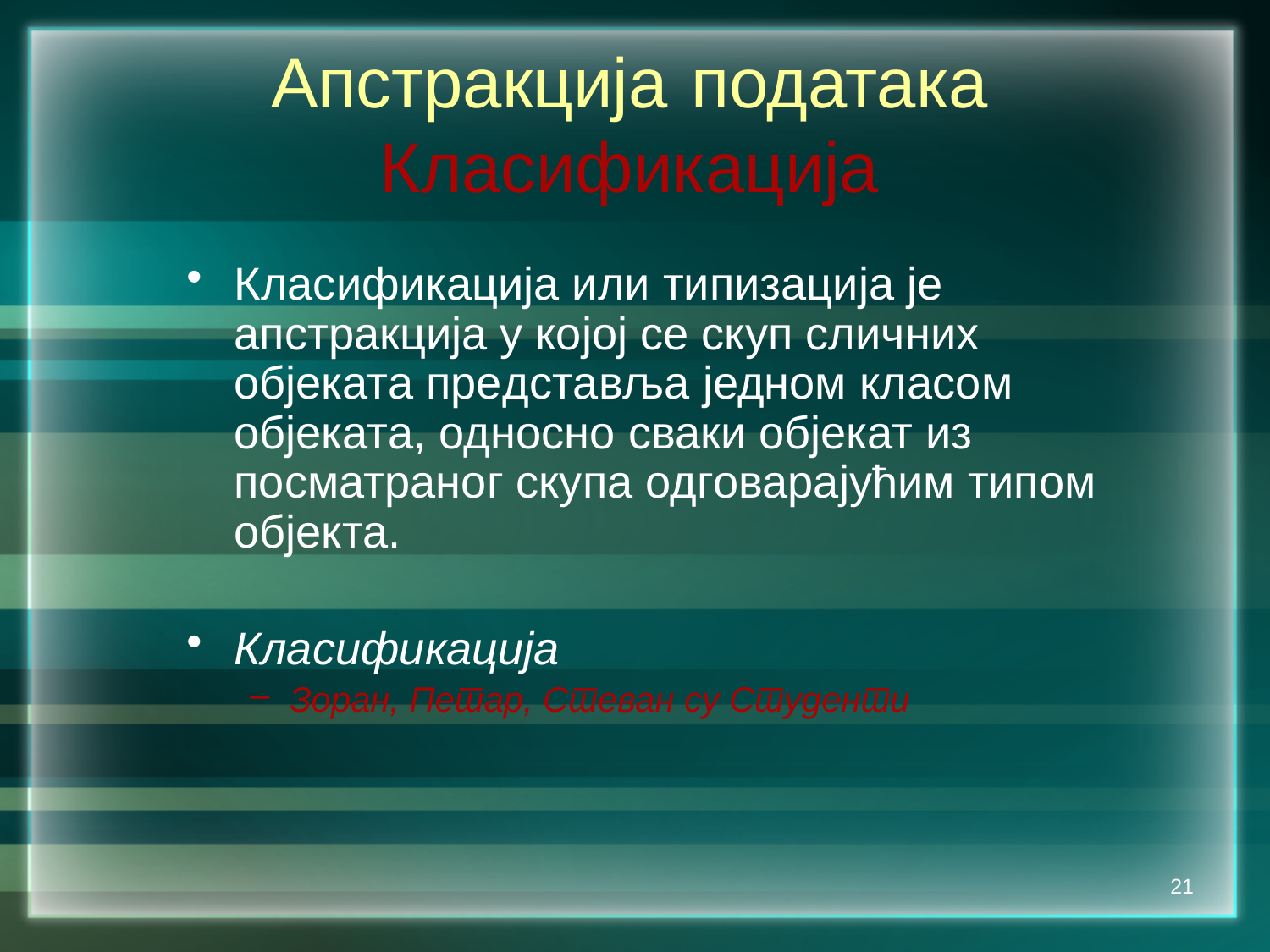

Апстракција података Класификација
Класификација или типизација је апстракција у којој се скуп сличних објеката представља једном класом објеката, односно сваки објекат из посматраног скупа одговарајућим типом објекта.

Класификација
Зоран, Петар, Стеван су Студенти

21